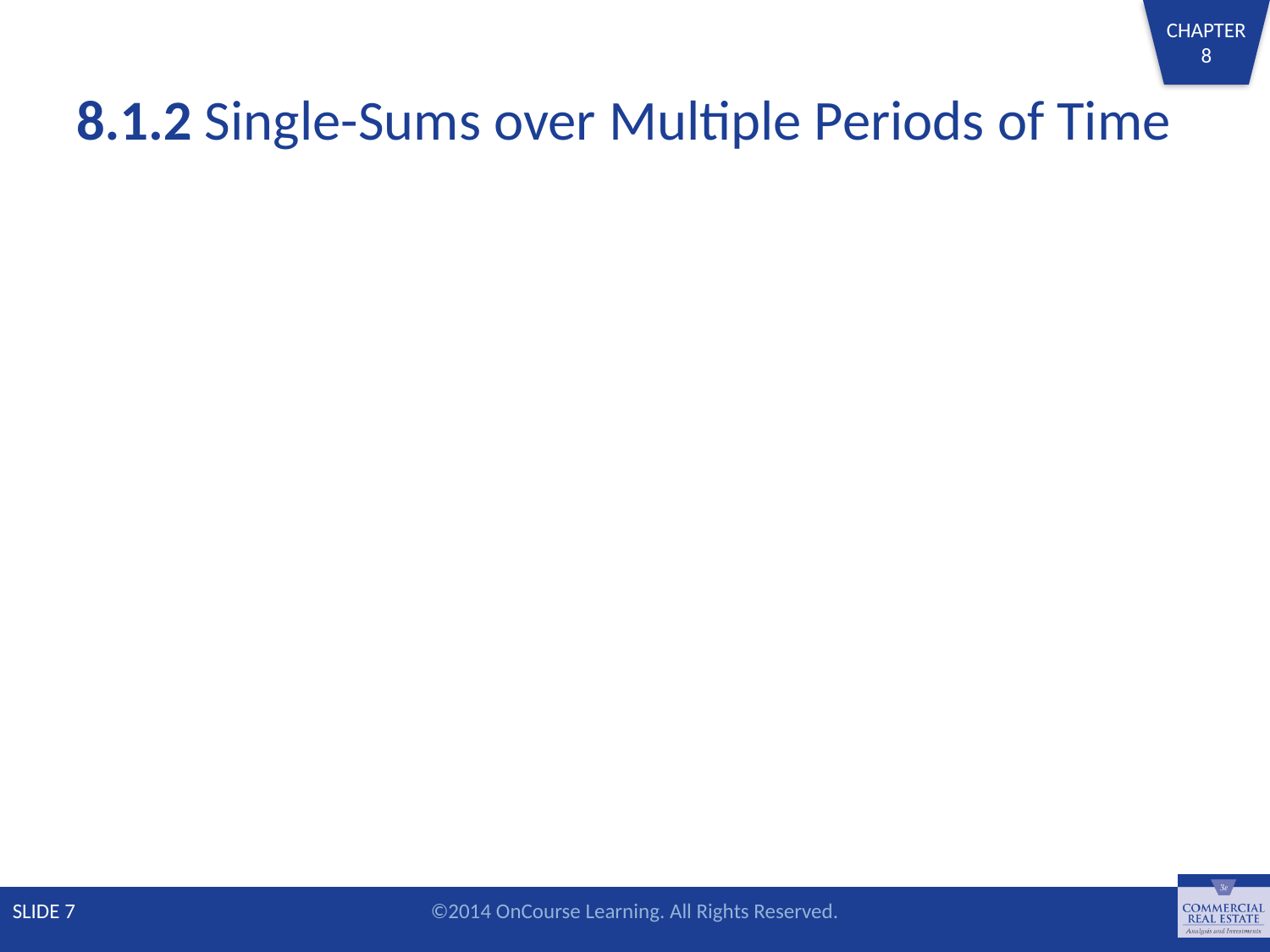

# 8.1.2 Single-Sums over Multiple Periods of Time

SLIDE 7